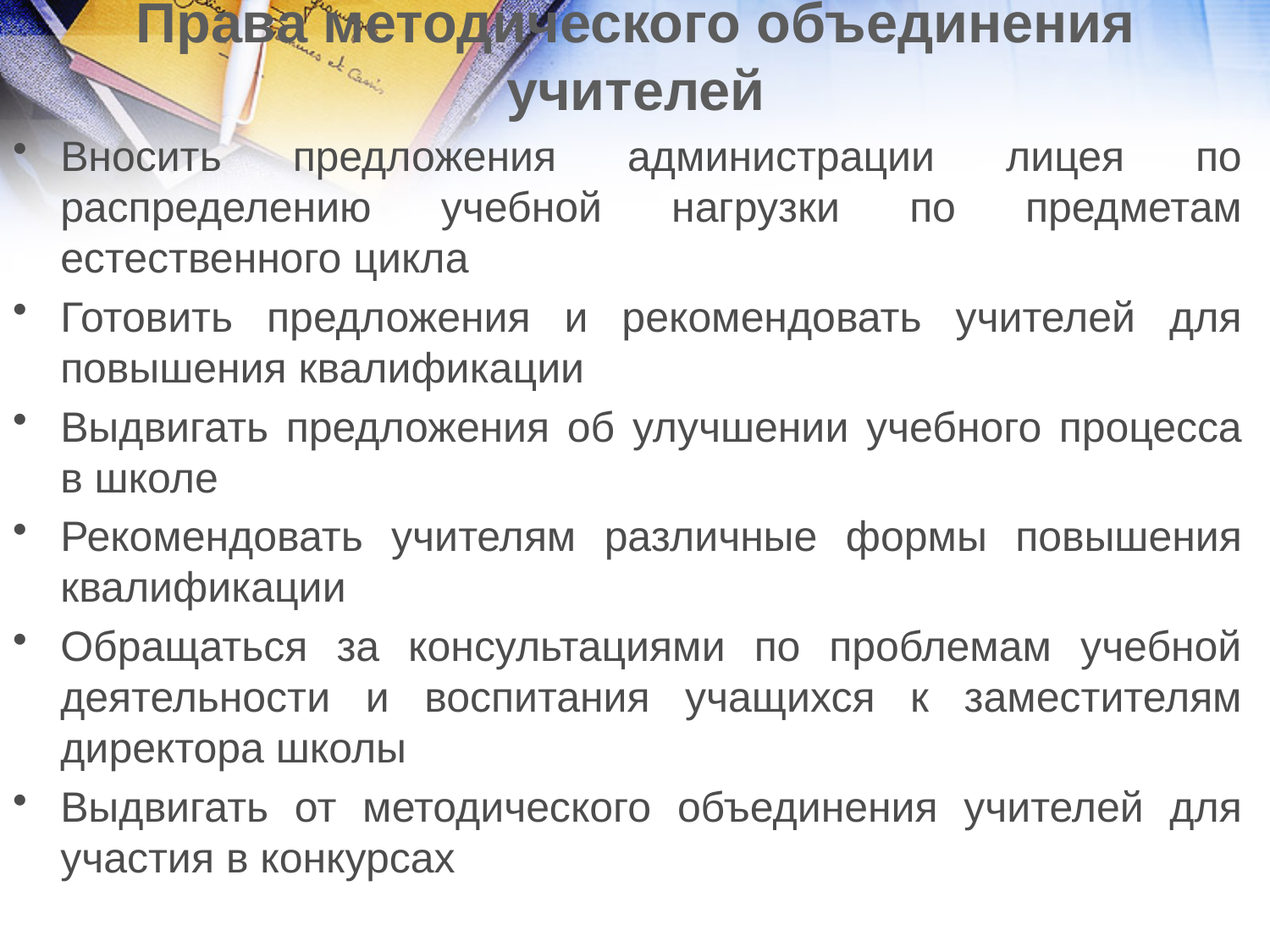

Права методического объединения учителей
Вносить предложения администрации лицея по распределению учебной нагрузки по предметам естественного цикла
Готовить предложения и рекомендовать учителей для повышения квалификации
Выдвигать предложения об улучшении учебного процесса в школе
Рекомендовать учителям различные формы повышения квалификации
Обращаться за консультациями по проблемам учебной деятельности и воспитания учащихся к заместителям директора школы
Выдвигать от методического объединения учителей для участия в конкурсах